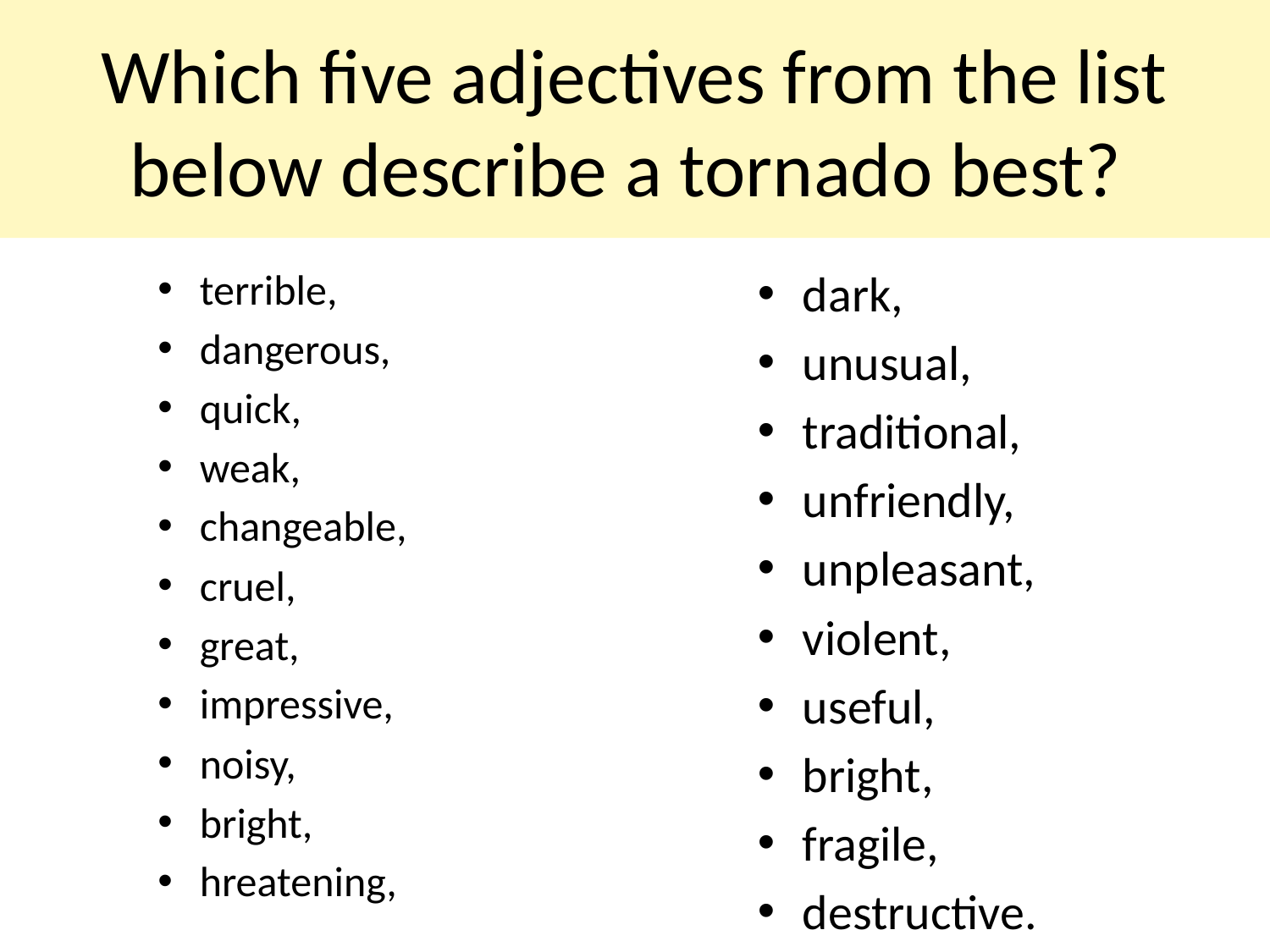

# Which five adjectives from the list below describe a tornado best?
terrible,
dangerous,
quick,
weak,
changeable,
cruel,
great,
impressive,
noisy,
bright,
hreatening,

dark,
unusual,
traditional,
unfriendly,
unpleasant,
violent,
useful,
bright,
fragile,
destructive.